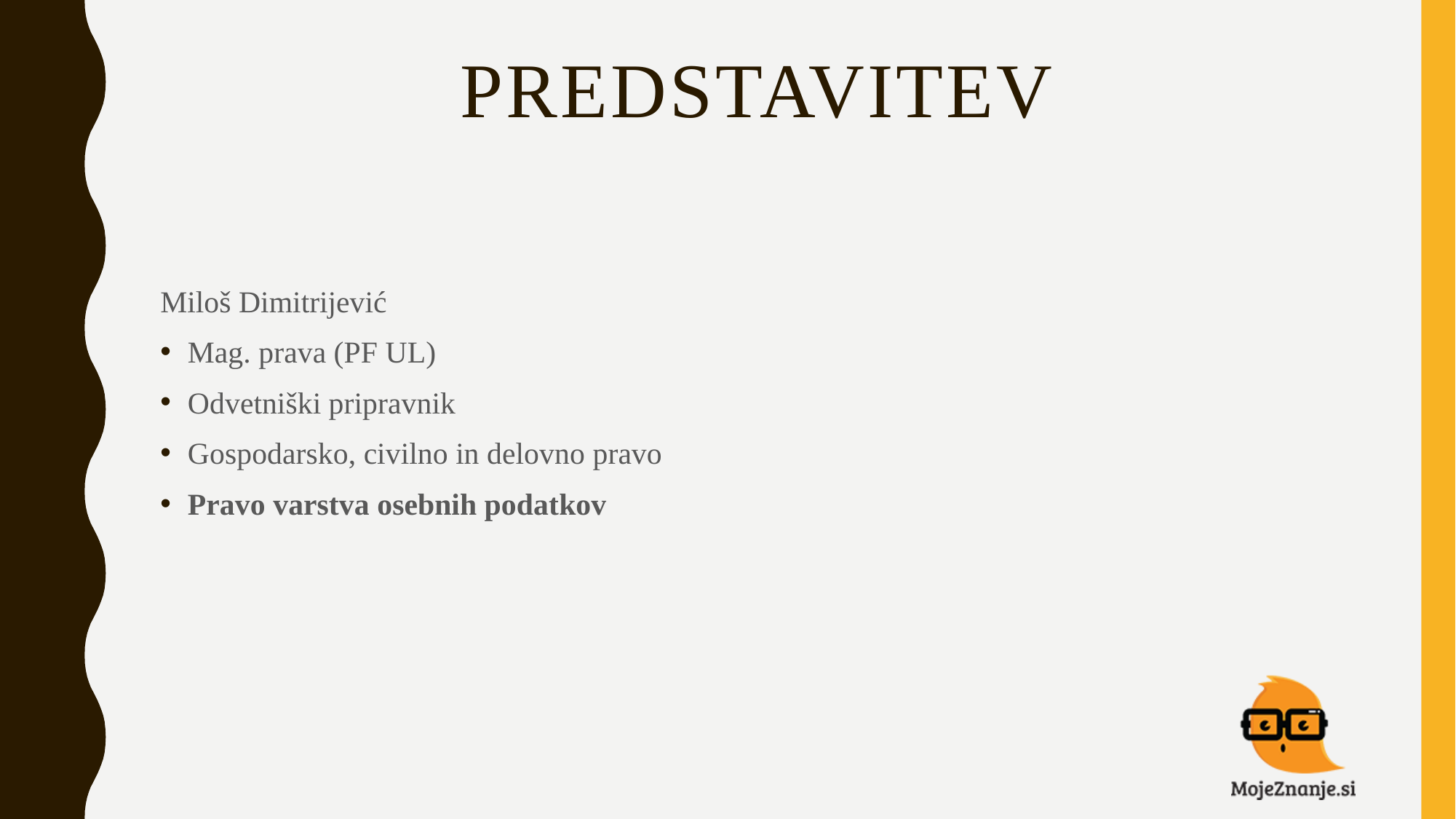

# PREDSTAVITEV
Miloš Dimitrijević
Mag. prava (PF UL)
Odvetniški pripravnik
Gospodarsko, civilno in delovno pravo
Pravo varstva osebnih podatkov